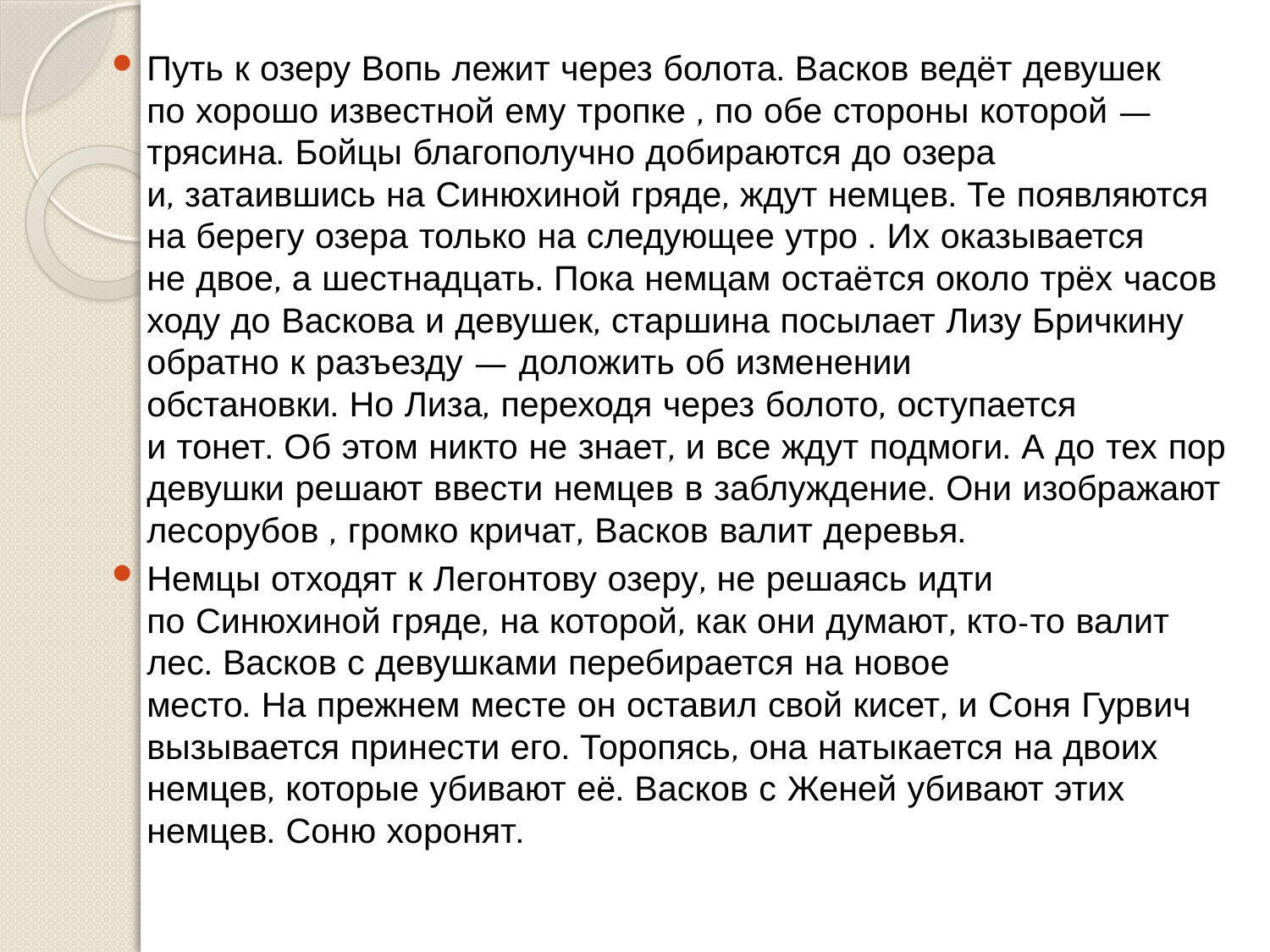

Путь к озеру Вопь лежит через болота. Васков ведёт девушек по хорошо известной ему тропке , по обе стороны которой — трясина. Бойцы благополучно добираются до озера и, затаившись на Синюхиной гряде, ждут немцев. Те появляются на берегу озера только на следующее утро . Их оказывается не двое, а шестнадцать. Пока немцам остаётся около трёх часов ходу до Васкова и девушек, старшина посылает Лизу Бричкину обратно к разъезду — доложить об изменении обстановки. Но Лиза, переходя через болото, оступается и тонет. Об этом никто не знает, и все ждут подмоги. А до тех пор девушки решают ввести немцев в заблуждение. Они изображают лесорубов , громко кричат, Васков валит деревья.
Немцы отходят к Легонтову озеру, не решаясь идти по Синюхиной гряде, на которой, как они думают, кто-то валит лес. Васков с девушками перебирается на новое место. На прежнем месте он оставил свой кисет, и Соня Гурвич вызывается принести его. Торопясь, она натыкается на двоих немцев, которые убивают её. Васков с Женей убивают этих немцев. Соню хоронят.